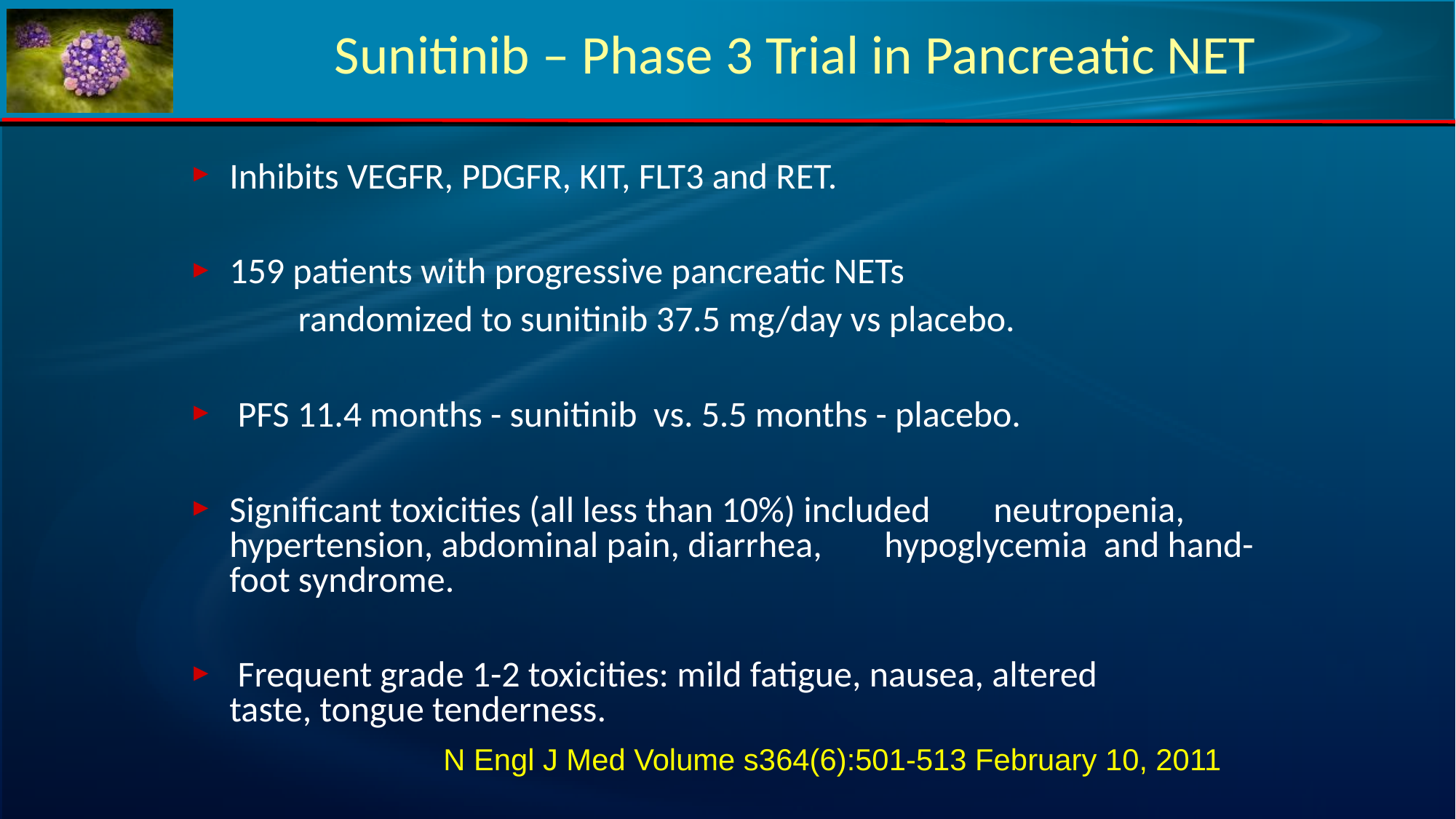

# Sunitinib – Phase 3 Trial in Pancreatic NET
Inhibits VEGFR, PDGFR, KIT, FLT3 and RET.

159 patients with progressive pancreatic NETs
    	randomized to sunitinib 37.5 mg/day vs placebo.

 PFS 11.4 months - sunitinib  vs. 5.5 months - placebo.

Significant toxicities (all less than 10%) included 	neutropenia, hypertension, abdominal pain, diarrhea, 	hypoglycemia  and hand-foot syndrome.

 Frequent grade 1-2 toxicities: mild fatigue, nausea, altered 	taste, tongue tenderness.
N Engl J Med Volume s364(6):501-513 February 10, 2011